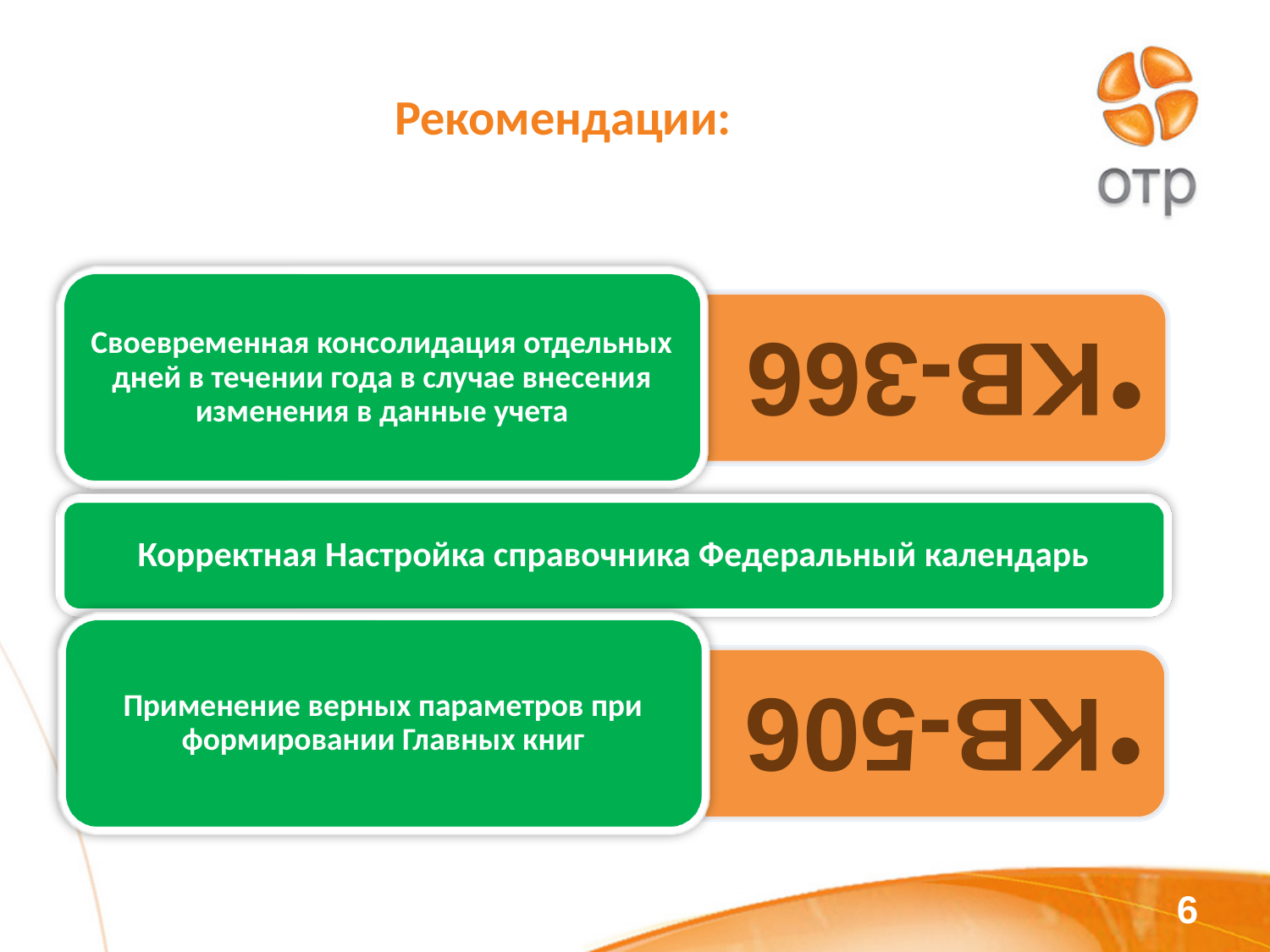

# Рекомендации:
KB-366
Своевременная консолидация отдельных дней в течении года в случае внесения изменения в данные учета
Корректная Настройка справочника Федеральный календарь
KB-506
Применение верных параметров при формировании Главных книг
6